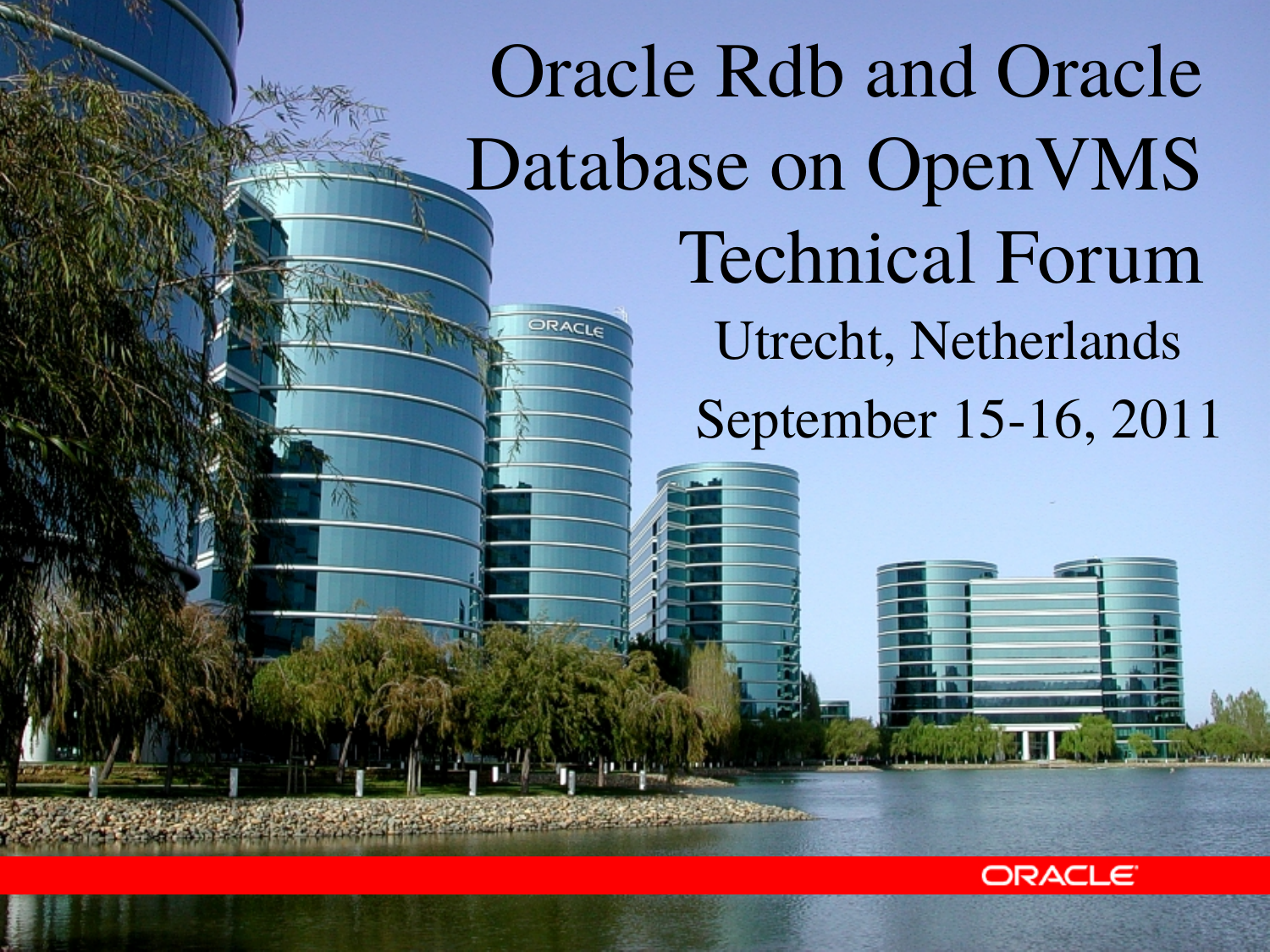

# Oracle Rdb and Oracle Database on OpenVMS Technical Forum
Utrecht, Netherlands
September 15-16, 2011